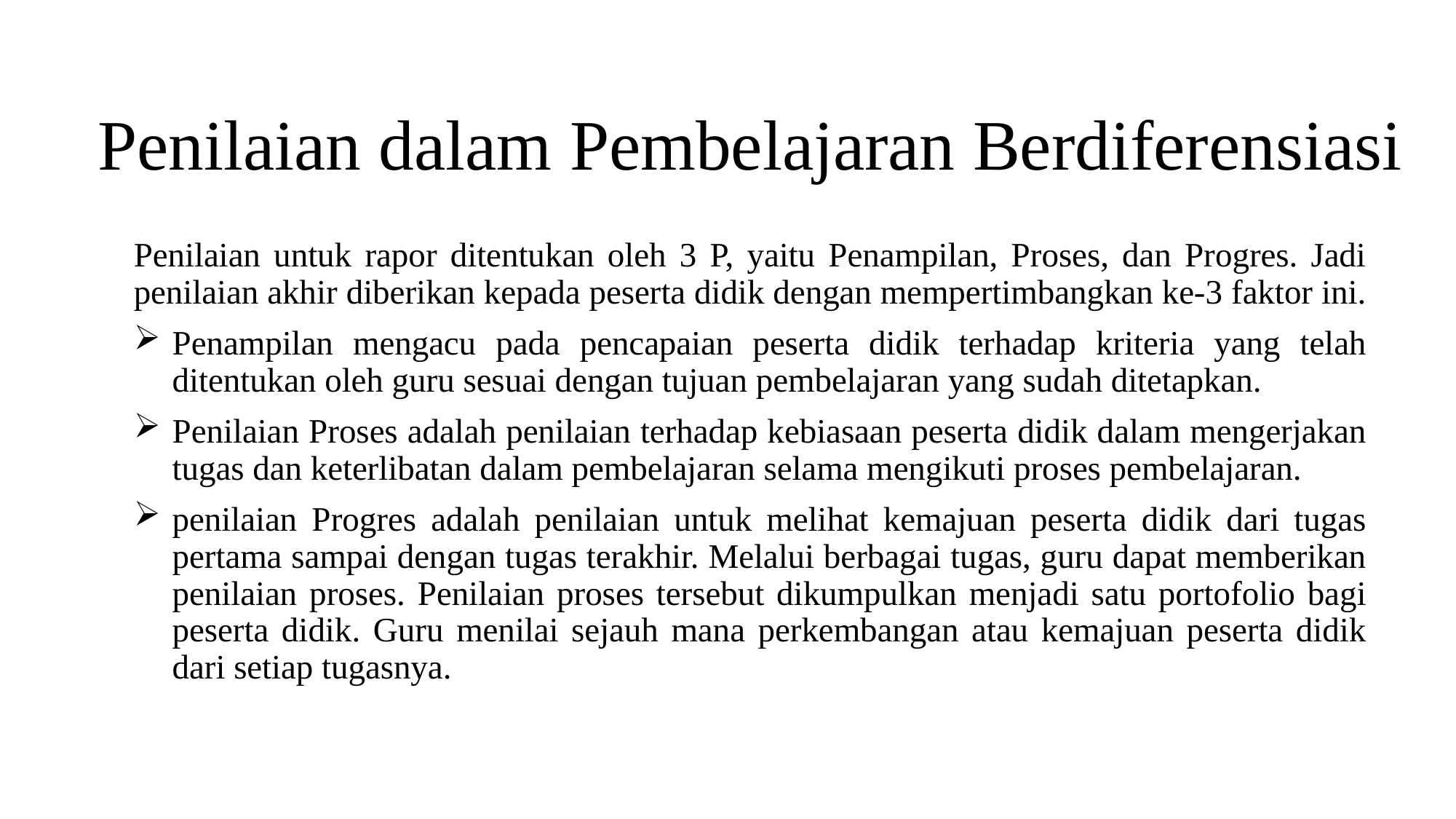

# Penilaian dalam Pembelajaran Berdiferensiasi
Penilaian untuk rapor ditentukan oleh 3 P, yaitu Penampilan, Proses, dan Progres. Jadi penilaian akhir diberikan kepada peserta didik dengan mempertimbangkan ke-3 faktor ini.
Penampilan mengacu pada pencapaian peserta didik terhadap kriteria yang telah ditentukan oleh guru sesuai dengan tujuan pembelajaran yang sudah ditetapkan.
Penilaian Proses adalah penilaian terhadap kebiasaan peserta didik dalam mengerjakan tugas dan keterlibatan dalam pembelajaran selama mengikuti proses pembelajaran.
penilaian Progres adalah penilaian untuk melihat kemajuan peserta didik dari tugas pertama sampai dengan tugas terakhir. Melalui berbagai tugas, guru dapat memberikan penilaian proses. Penilaian proses tersebut dikumpulkan menjadi satu portofolio bagi peserta didik. Guru menilai sejauh mana perkembangan atau kemajuan peserta didik dari setiap tugasnya.